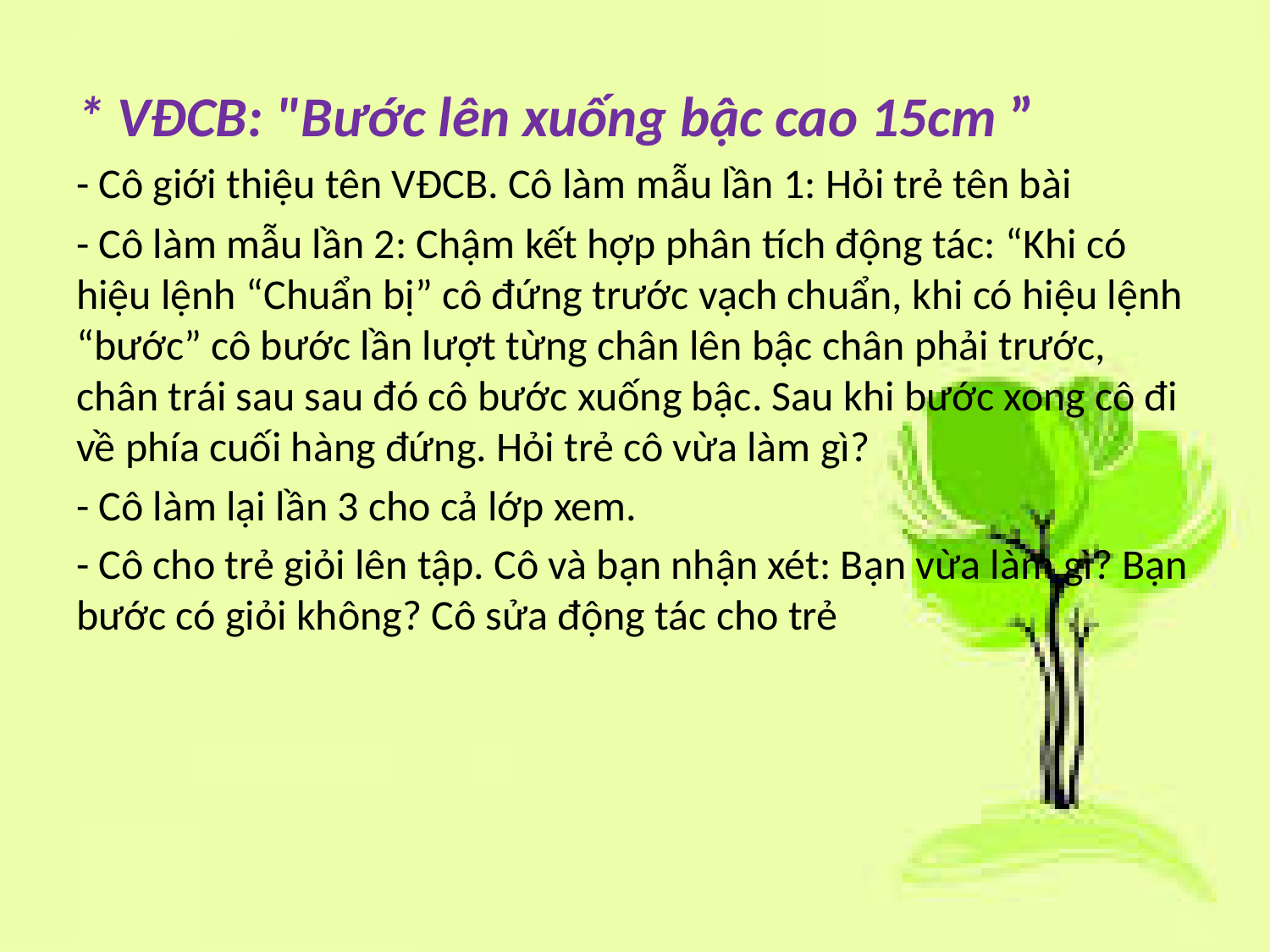

* VĐCB: "Bước lên xuống bậc cao 15cm ”
- Cô giới thiệu tên VĐCB. Cô làm mẫu lần 1: Hỏi trẻ tên bài
- Cô làm mẫu lần 2: Chậm kết hợp phân tích động tác: “Khi có hiệu lệnh “Chuẩn bị” cô đứng trước vạch chuẩn, khi có hiệu lệnh “bước” cô bước lần lượt từng chân lên bậc chân phải trước, chân trái sau sau đó cô bước xuống bậc. Sau khi bước xong cô đi về phía cuối hàng đứng. Hỏi trẻ cô vừa làm gì?
- Cô làm lại lần 3 cho cả lớp xem.
- Cô cho trẻ giỏi lên tập. Cô và bạn nhận xét: Bạn vừa làm gì? Bạn bước có giỏi không? Cô sửa động tác cho trẻ